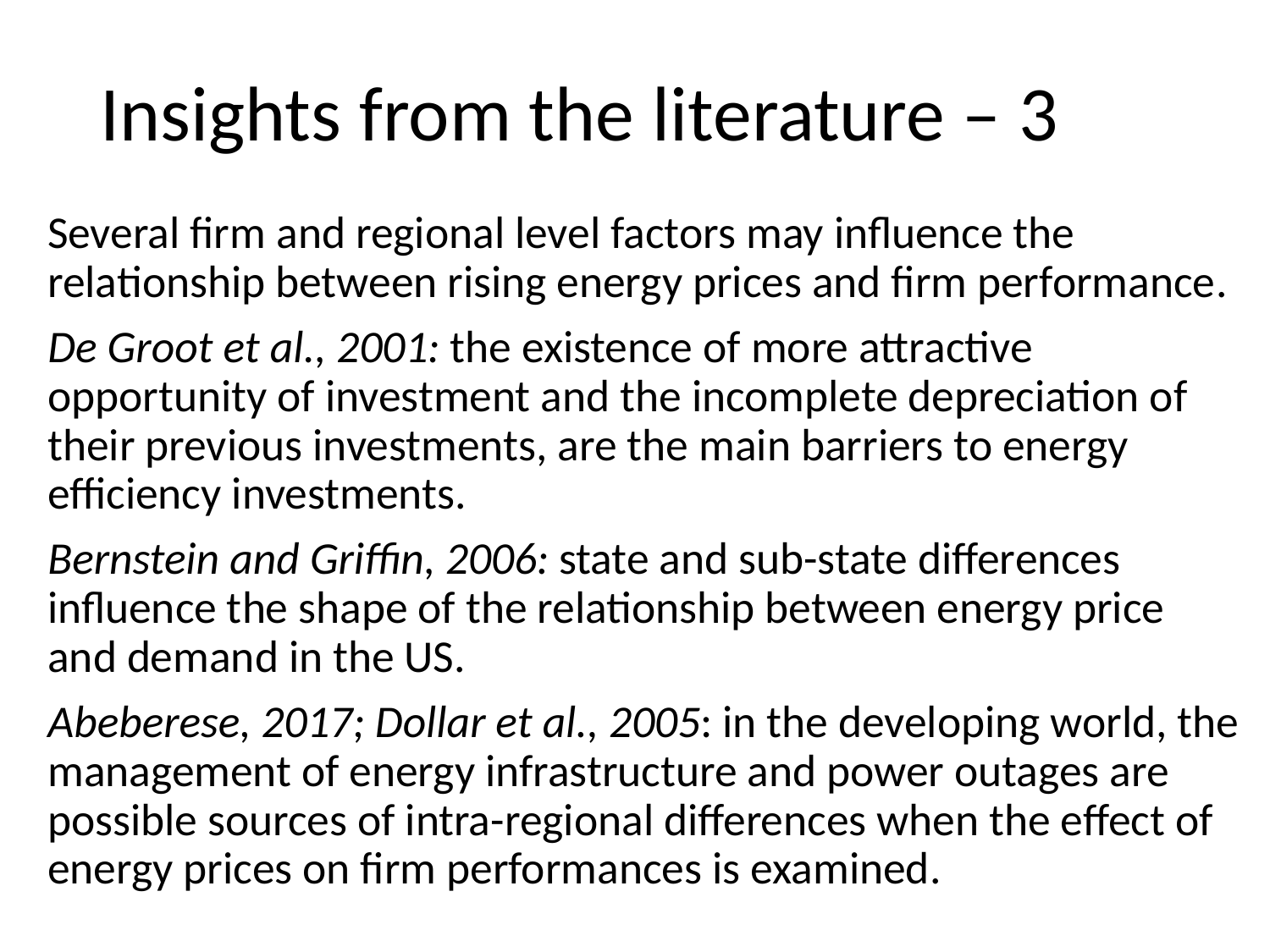

# Insights from the literature – 3
Several firm and regional level factors may influence the relationship between rising energy prices and firm performance.
De Groot et al., 2001: the existence of more attractive opportunity of investment and the incomplete depreciation of their previous investments, are the main barriers to energy efficiency investments.
Bernstein and Griffin, 2006: state and sub-state differences influence the shape of the relationship between energy price and demand in the US.
Abeberese, 2017; Dollar et al., 2005: in the developing world, the management of energy infrastructure and power outages are possible sources of intra-regional differences when the effect of energy prices on firm performances is examined.